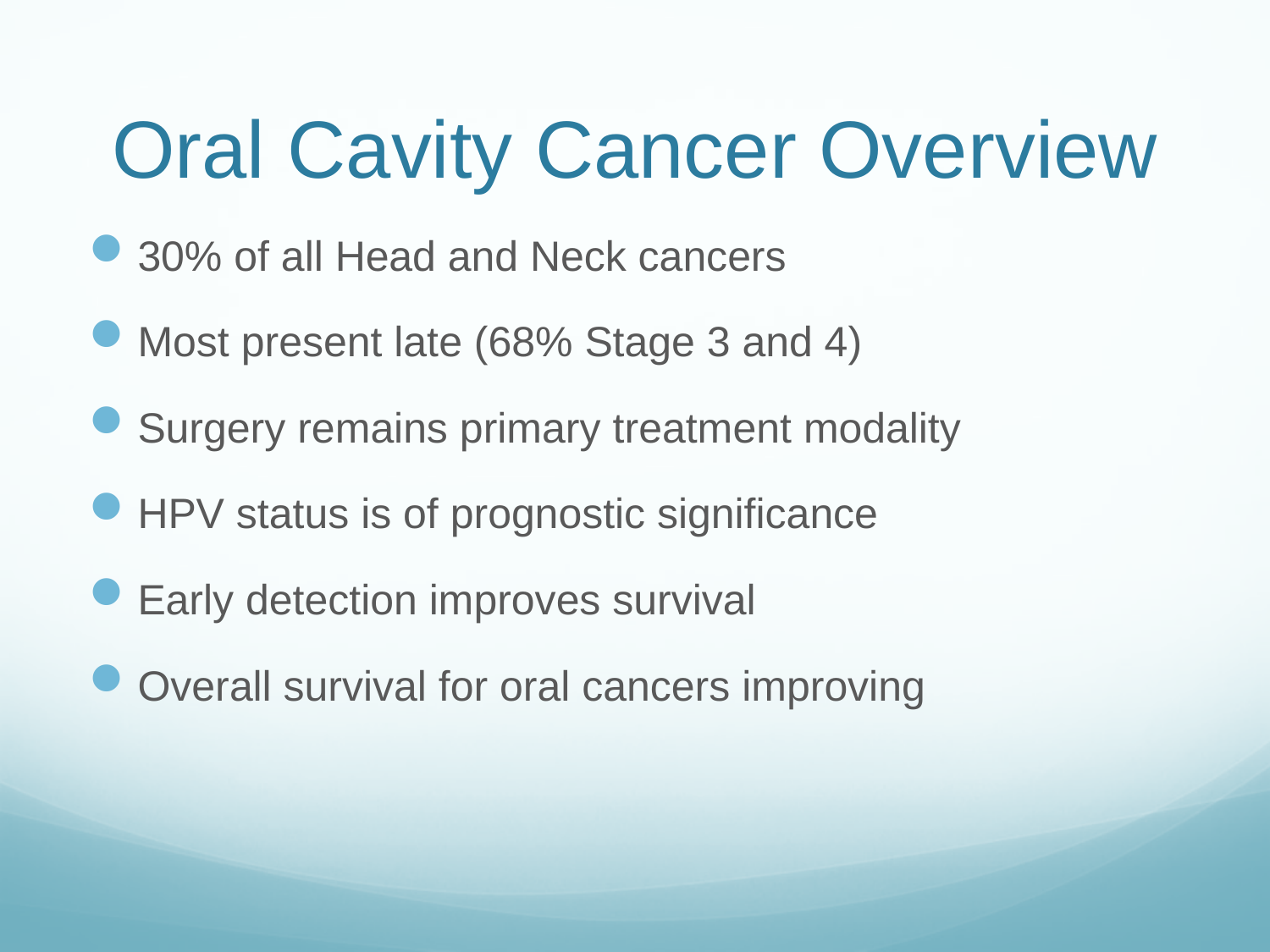

# Oral Cavity Cancer Overview
30% of all Head and Neck cancers
Most present late (68% Stage 3 and 4)
Surgery remains primary treatment modality
HPV status is of prognostic significance
Early detection improves survival
Overall survival for oral cancers improving